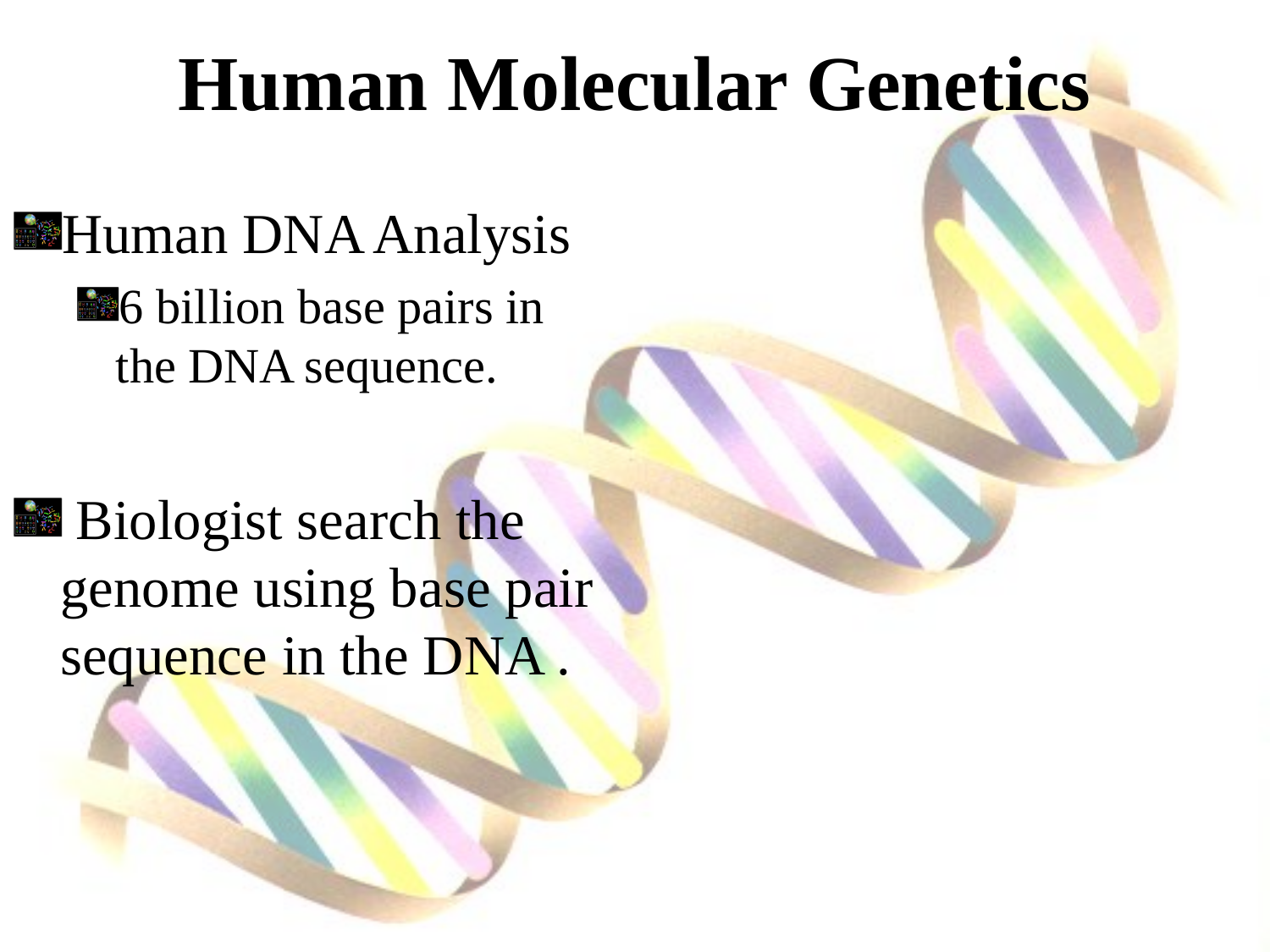

# Human Molecular Genetics
Human DNA Analysis
6 billion base pairs in the DNA sequence.

 Biologist search the genome using base pair sequence in the DNA .